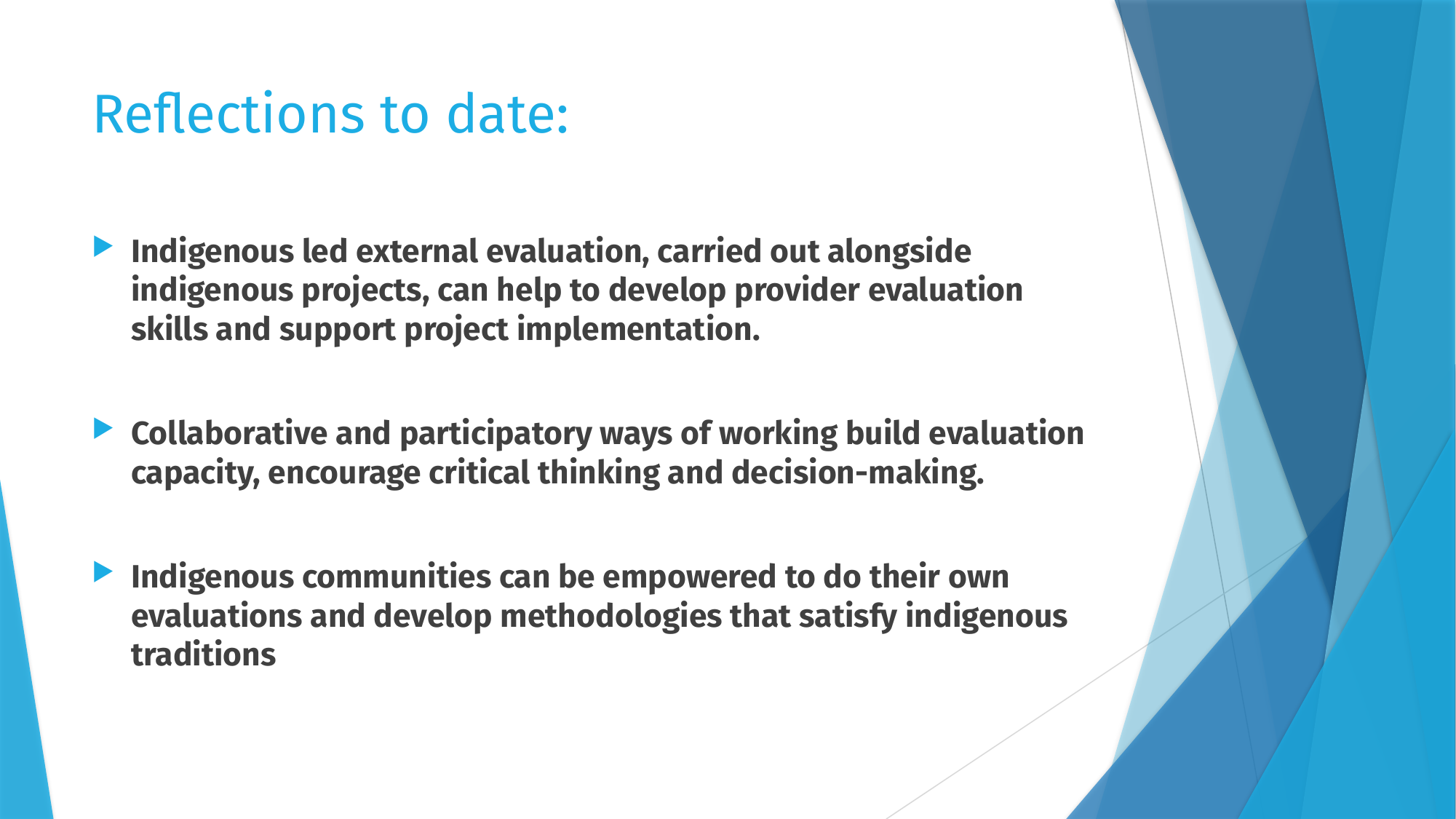

# Reflections to date:

Indigenous led external evaluation, carried out alongside indigenous projects, can help to develop provider evaluation skills and support project implementation.

Collaborative and participatory ways of working build evaluation capacity, encourage critical thinking and decision-making.

Indigenous communities can be empowered to do their own evaluations and develop methodologies that satisfy indigenous traditions